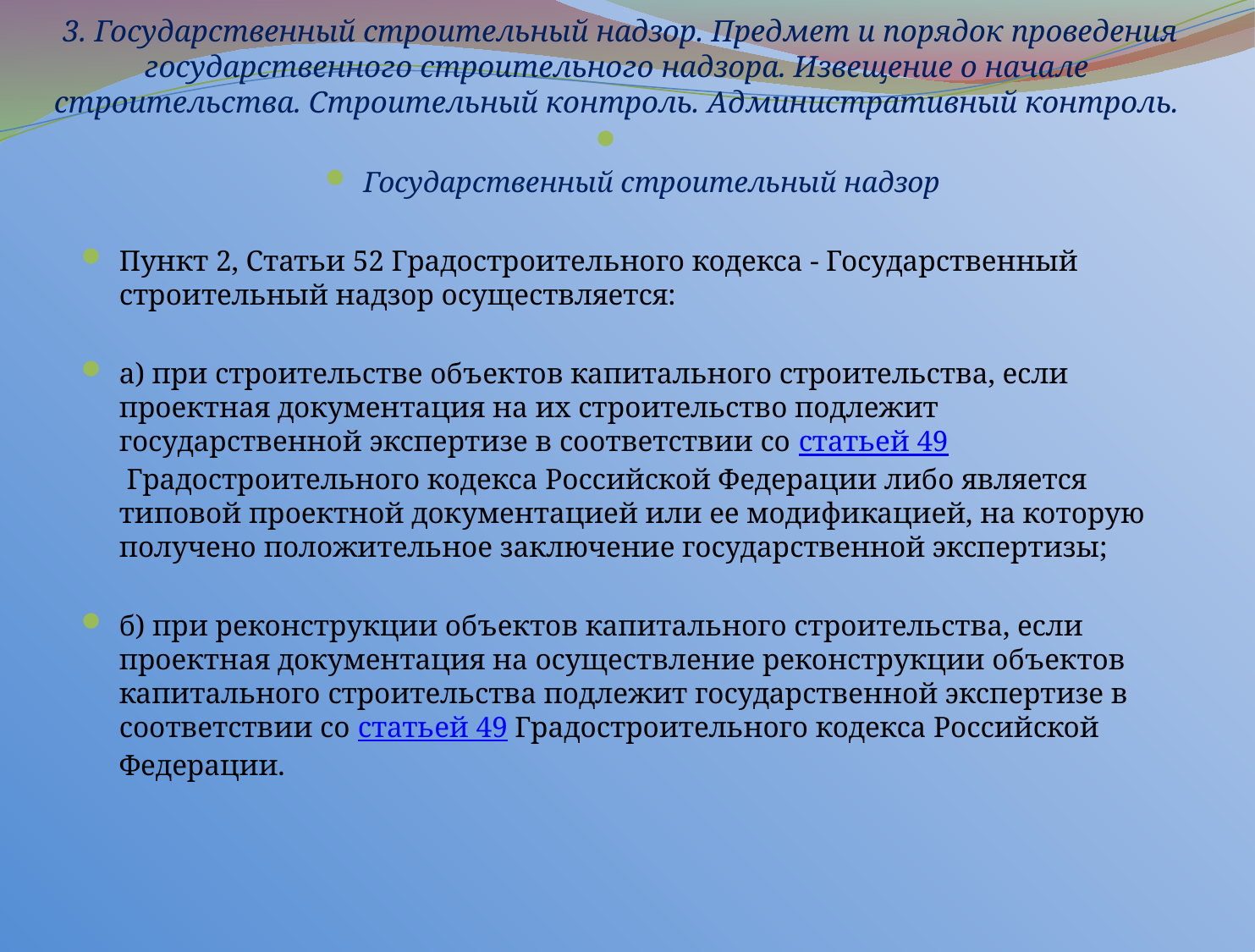

# 3. Государственный строительный надзор. Предмет и порядок проведения государственного строительного надзора. Извещение о начале строительства. Строительный контроль. Административный контроль.

Государственный строительный надзор

Пункт 2, Статьи 52 Градостроительного кодекса - Государственный строительный надзор осуществляется:

а) при строительстве объектов капитального строительства, если проектная документация на их строительство подлежит государственной экспертизе в соответствии со статьей 49 Градостроительного кодекса Российской Федерации либо является типовой проектной документацией или ее модификацией, на которую получено положительное заключение государственной экспертизы;

б) при реконструкции объектов капитального строительства, если проектная документация на осуществление реконструкции объектов капитального строительства подлежит государственной экспертизе в соответствии со статьей 49 Градостроительного кодекса Российской Федерации.